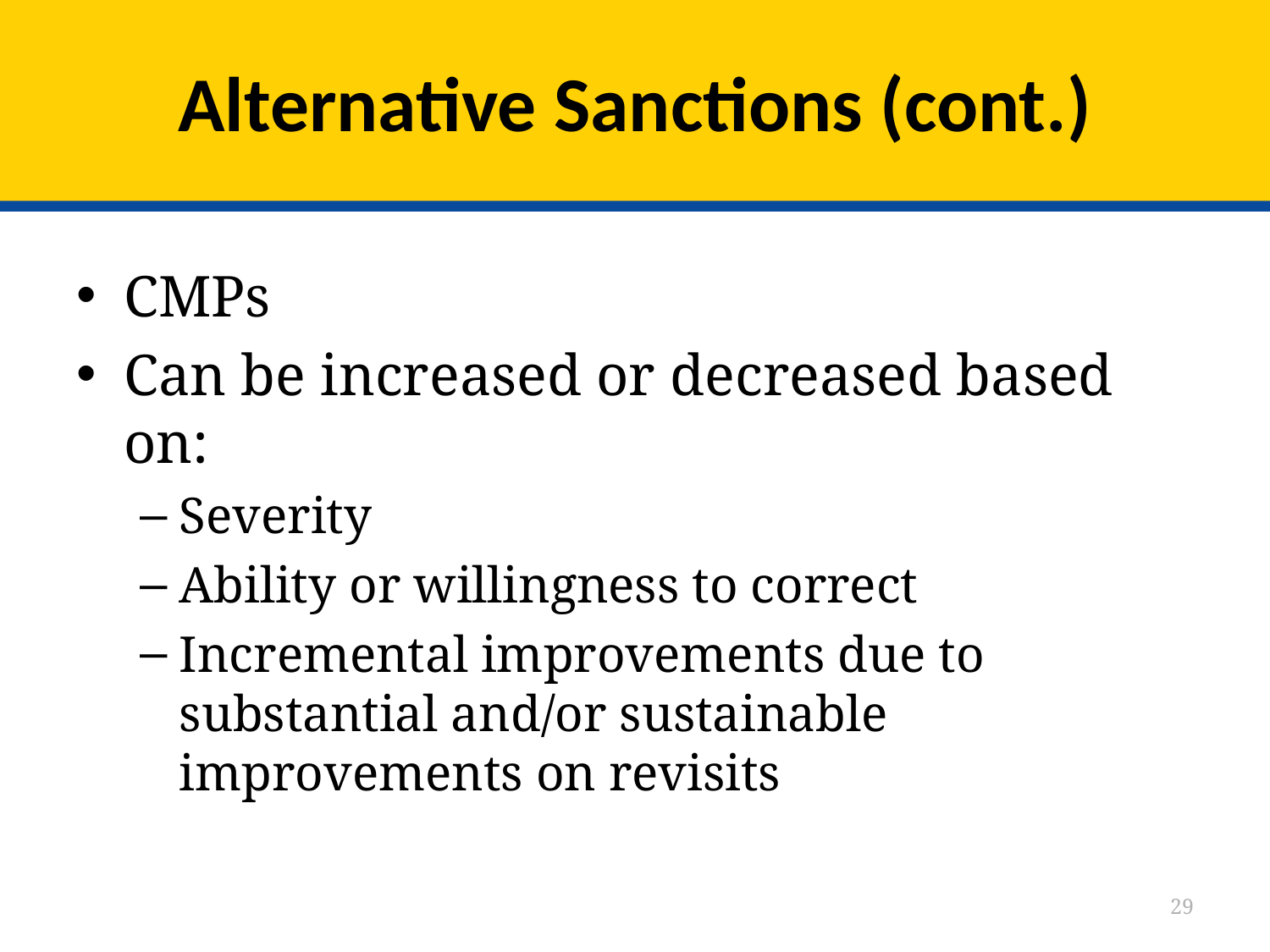

# Alternative Sanctions (cont.)
CMPs
Can be increased or decreased based on:
Severity
Ability or willingness to correct
Incremental improvements due to substantial and/or sustainable improvements on revisits
29